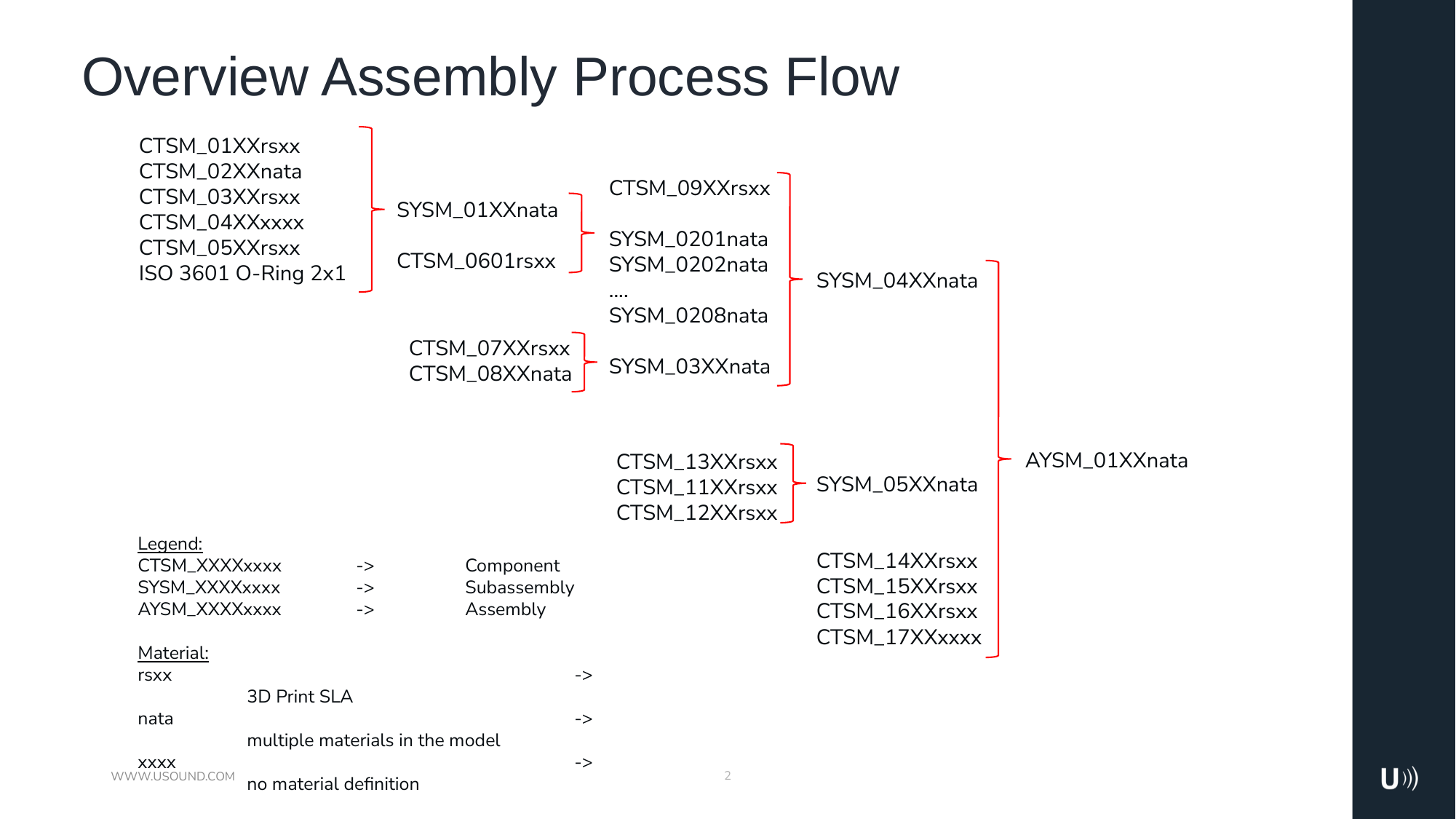

# Overview Assembly Process Flow
CTSM_01XXrsxx
CTSM_02XXnata
CTSM_03XXrsxx
CTSM_04XXxxxx
CTSM_05XXrsxx
ISO 3601 O-Ring 2x1

CTSM_09XXrsxx

SYSM_0201nata
SYSM_0202nata
....
SYSM_0208nata

SYSM_03XXnata

SYSM_01XXnata

CTSM_0601rsxx

SYSM_04XXnata

SYSM_05XXnata

CTSM_14XXrsxx
CTSM_15XXrsxx
CTSM_16XXrsxx
CTSM_17XXxxxx
CTSM_07XXrsxx
CTSM_08XXnata

AYSM_01XXnata

CTSM_13XXrsxx
CTSM_11XXrsxx
CTSM_12XXrsxx

Legend:
CTSM_XXXXxxxx	->	Component
SYSM_XXXXxxxx	->	Subassembly
AYSM_XXXXxxxx	->	Assembly

Material:
rsxx				->	3D Print SLA
nata				->	multiple materials in the model
xxxx				->	no material definition

2
WWW.USOUND.COM